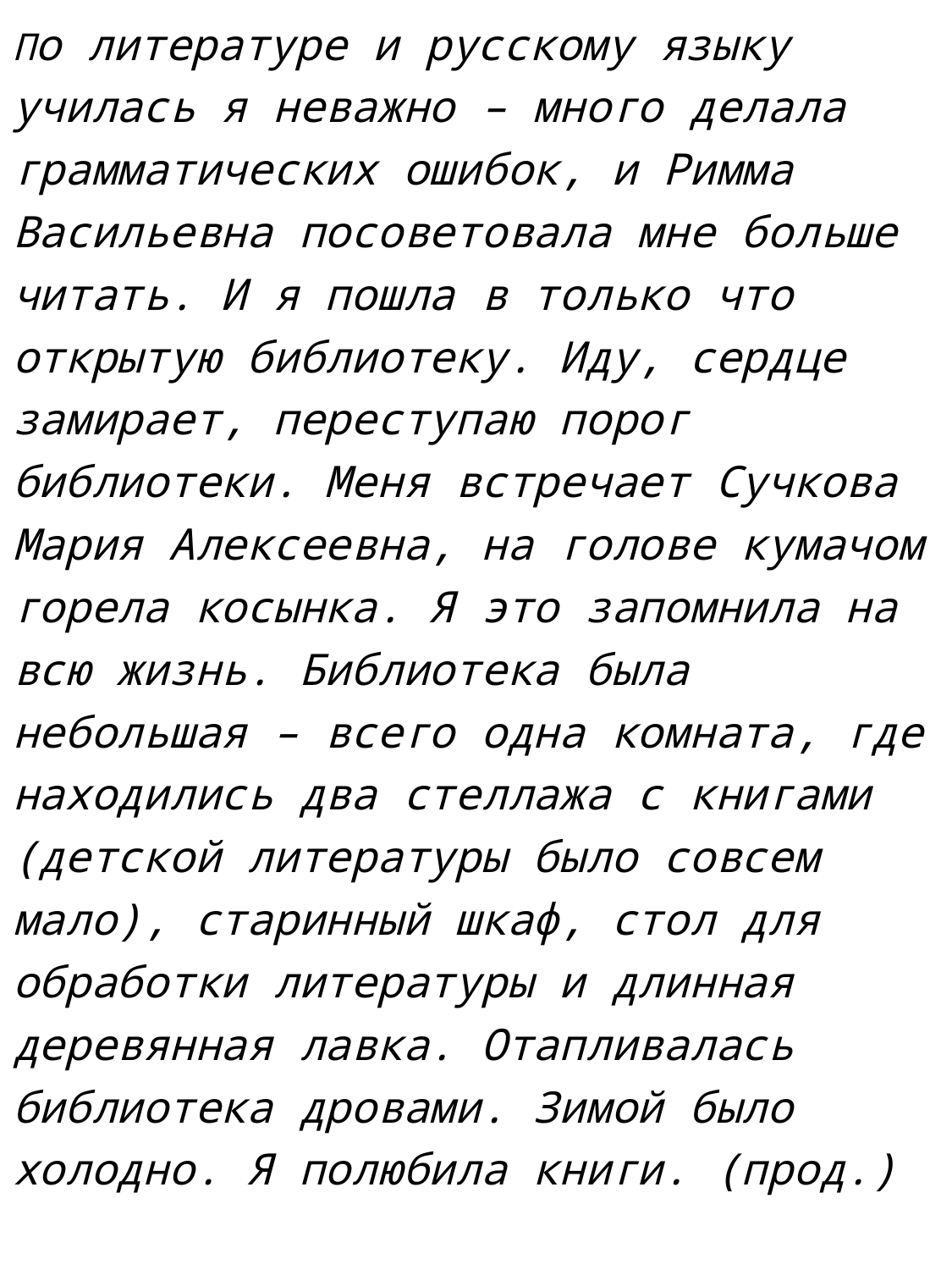

По литературе и русскому языку училась я неважно – много делала грамматических ошибок, и Римма Васильевна посоветовала мне больше читать. И я пошла в только что открытую библиотеку. Иду, сердце замирает, переступаю порог библиотеки. Меня встречает Сучкова Мария Алексеевна, на голове кумачом горела косынка. Я это запомнила на всю жизнь. Библиотека была небольшая – всего одна комната, где находились два стеллажа с книгами (детской литературы было совсем мало), старинный шкаф, стол для обработки литературы и длинная деревянная лавка. Отапливалась библиотека дровами. Зимой было холодно. Я полюбила книги. (прод.)

#